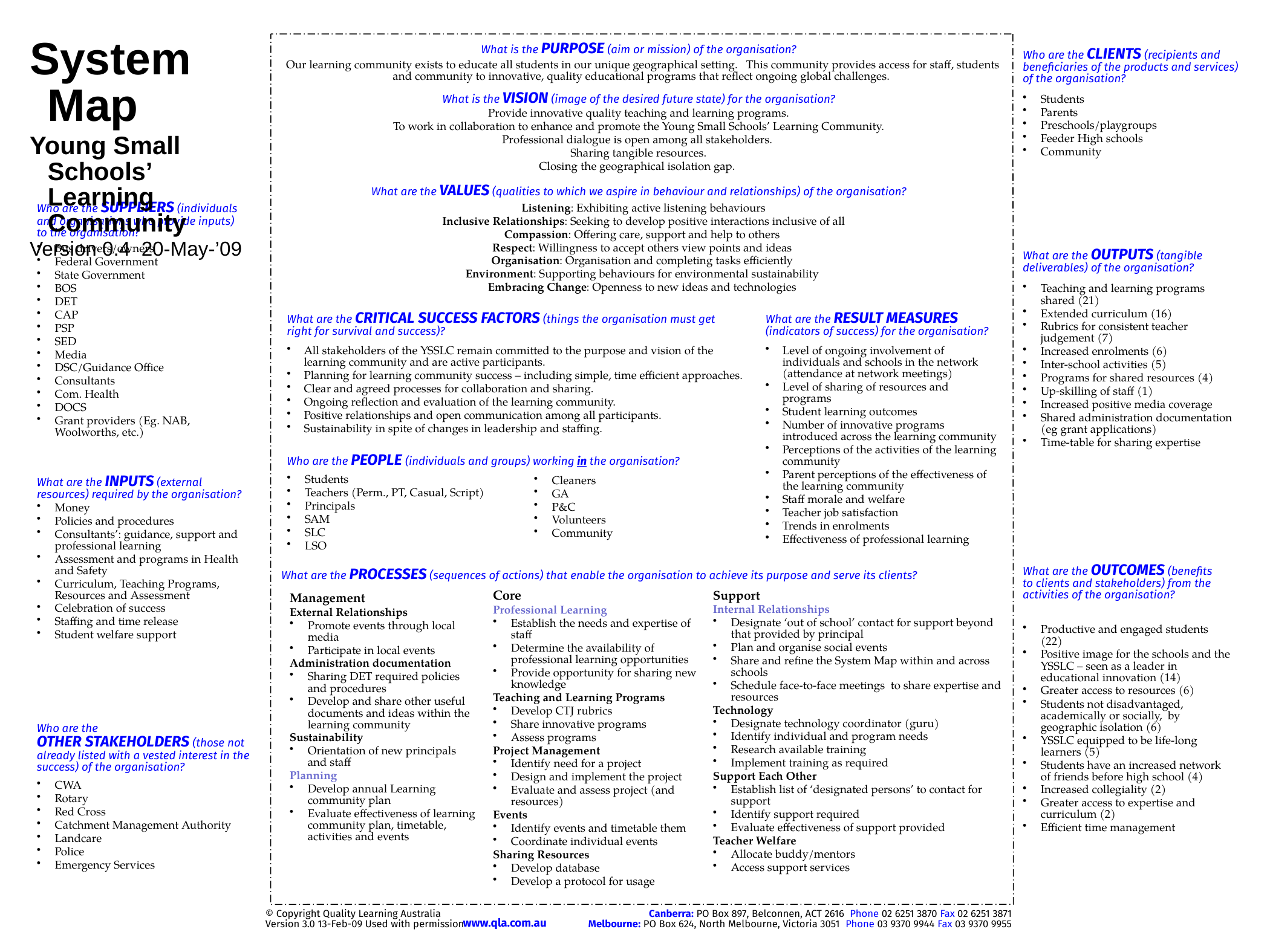

System Map
Young Small Schools’ Learning Community
Version 0.4  20-May-’09

What is the PURPOSE (aim or mission) of the organisation?
Who are the CLIENTS (recipients and beneficiaries of the products and services) of the organisation?
Our learning community exists to educate all students in our unique geographical setting.   This community provides access for staff, students and community to innovative, quality educational programs that reflect ongoing global challenges.
What is the VISION (image of the desired future state) for the organisation?
Students
Parents
Preschools/playgroups
Feeder High schools
Community
Provide innovative quality teaching and learning programs.
To work in collaboration to enhance and promote the Young Small Schools’ Learning Community.
Professional dialogue is open among all stakeholders.
Sharing tangible resources.
Closing the geographical isolation gap.
What are the VALUES (qualities to which we aspire in behaviour and relationships) of the organisation?
Who are the SUPPLIERS (individuals and organisations who provide inputs) to the organisation?
 Listening: Exhibiting active listening behaviours
 Inclusive Relationships: Seeking to develop positive interactions inclusive of all
Compassion: Offering care, support and help to others
Respect: Willingness to accept others view points and ideas
Organisation: Organisation and completing tasks efficiently
Environment: Supporting behaviours for environmental sustainability
Embracing Change: Openness to new ideas and technologies
Bus drivers/owners
Federal Government
State Government
BOS
DET
CAP
PSP
SED
Media
DSC/Guidance Office
Consultants
Com. Health
DOCS
Grant providers (Eg. NAB, Woolworths, etc.)
What are the OUTPUTS (tangible deliverables) of the organisation?
Teaching and learning programs shared (21)
Extended curriculum (16)
Rubrics for consistent teacher judgement (7)
Increased enrolments (6)
Inter-school activities (5)
Programs for shared resources (4)
Up-skilling of staff (1)
Increased positive media coverage
Shared administration documentation (eg grant applications)
Time-table for sharing expertise
What are the CRITICAL SUCCESS FACTORS (things the organisation must get right for survival and success)?
What are the RESULT MEASURES (indicators of success) for the organisation?
All stakeholders of the YSSLC remain committed to the purpose and vision of the learning community and are active participants.
Planning for learning community success – including simple, time efficient approaches.
Clear and agreed processes for collaboration and sharing.
Ongoing reflection and evaluation of the learning community.
Positive relationships and open communication among all participants.
Sustainability in spite of changes in leadership and staffing.
Level of ongoing involvement of  individuals and schools in the network (attendance at network meetings)
Level of sharing of resources and programs
Student learning outcomes
Number of innovative programs introduced across the learning community
Perceptions of the activities of the learning community
Parent perceptions of the effectiveness of the learning community
Staff morale and welfare
Teacher job satisfaction
Trends in enrolments
Effectiveness of professional learning
Who are the PEOPLE (individuals and groups) working in the organisation?
What are the INPUTS (external resources) required by the organisation?
Students
Teachers (Perm., PT, Casual, Script)
Principals
SAM
SLC
LSO
Cleaners
GA
P&C
Volunteers
Community
Money
Policies and procedures
Consultants’: guidance, support and professional learning
Assessment and programs in Health and Safety
Curriculum, Teaching Programs, Resources and Assessment
Celebration of success
Staffing and time release
Student welfare support
What are the OUTCOMES (benefits to clients and stakeholders) from the activities of the organisation?
What are the PROCESSES (sequences of actions) that enable the organisation to achieve its purpose and serve its clients?
Core
Professional Learning
Establish the needs and expertise of staff
Determine the availability of professional learning opportunities
Provide opportunity for sharing new knowledge
Teaching and Learning Programs
Develop CTJ rubrics
Share innovative programs
Assess programs
Project Management
Identify need for a project
Design and implement the project
Evaluate and assess project (and resources)
Events
Identify events and timetable them
Coordinate individual events
Sharing Resources
Develop database
Develop a protocol for usage
Support
Internal Relationships
Designate ‘out of school’ contact for support beyond that provided by principal
Plan and organise social events
Share and refine the System Map within and across schools
Schedule face-to-face meetings  to share expertise and resources
Technology
Designate technology coordinator (guru)
Identify individual and program needs
Research available training
Implement training as required
Support Each Other
Establish list of ‘designated persons’ to contact for support
Identify support required
Evaluate effectiveness of support provided
Teacher Welfare
Allocate buddy/mentors
Access support services
Management
External Relationships
Promote events through local media
Participate in local events
Administration documentation
Sharing DET required policies and procedures
Develop and share other useful documents and ideas within the learning community
Sustainability
Orientation of new principals and staff
Planning
Develop annual Learning community plan
Evaluate effectiveness of learning community plan, timetable, activities and events

Productive and engaged students (22)
Positive image for the schools and the YSSLC – seen as a leader in educational innovation (14)
Greater access to resources (6)
Students not disadvantaged, academically or socially,  by geographic isolation (6)
YSSLC equipped to be life-long learners (5)
Students have an increased network of friends before high school (4)
Increased collegiality (2)
Greater access to expertise and curriculum (2)
Efficient time management
Who are the
OTHER STAKEHOLDERS (those not already listed with a vested interest in the success) of the organisation?
CWA
Rotary
Red Cross
Catchment Management Authority
Landcare
Police
Emergency Services
© Copyright Quality Learning Australia
Version 3.0 13-Feb-09 Used with permission
Canberra: PO Box 897, Belconnen, ACT 2616  Phone 02 6251 3870 Fax 02 6251 3871
Melbourne: PO Box 624, North Melbourne, Victoria 3051  Phone 03 9370 9944 Fax 03 9370 9955
www.qla.com.au